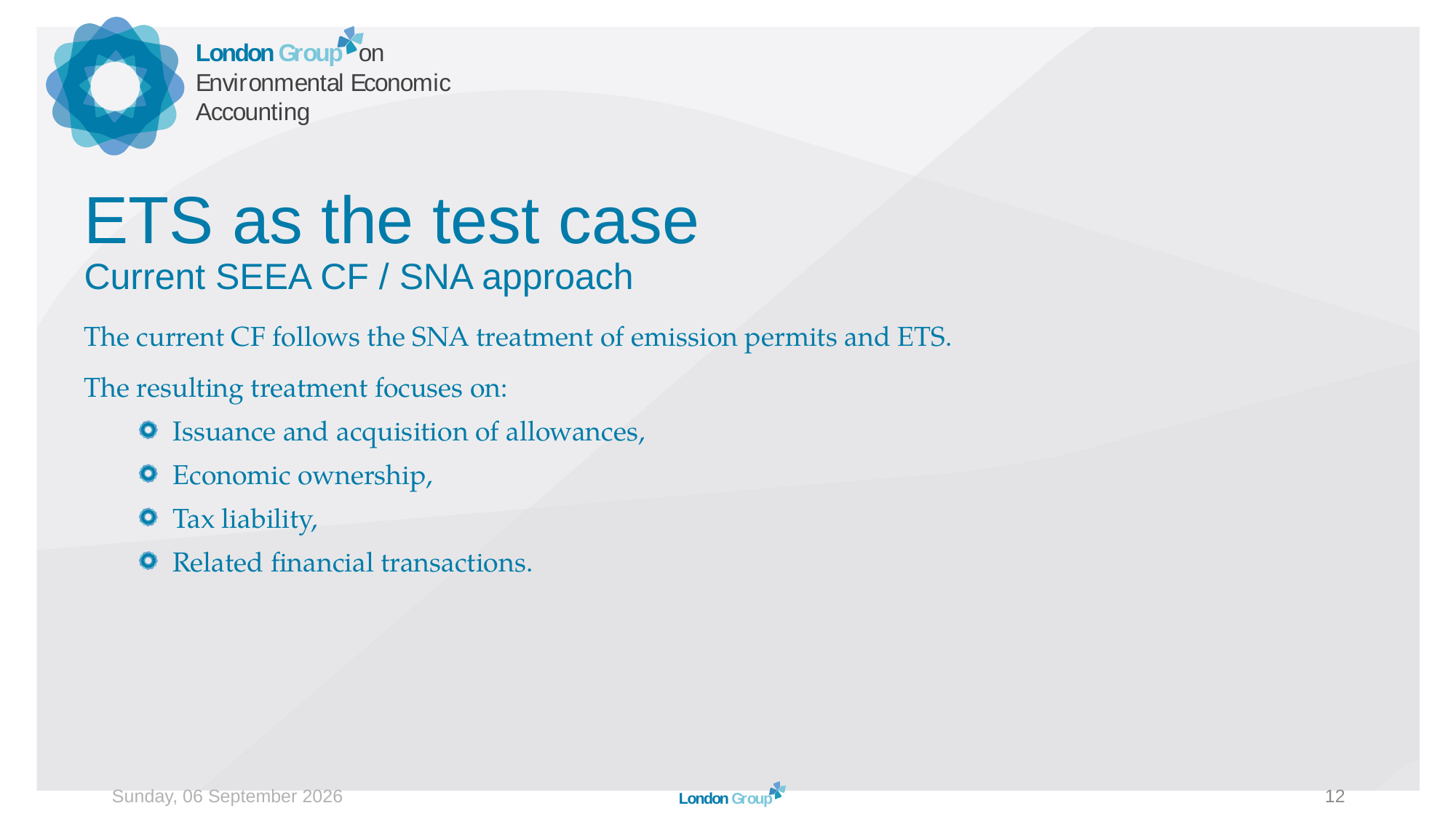

# ETS as the test case Current SEEA CF / SNA approach
The current CF follows the SNA treatment of emission permits and ETS.
The resulting treatment focuses on:
Issuance and acquisition of allowances,
Economic ownership,
Tax liability,
Related financial transactions.
Sunday, 06 September 2026